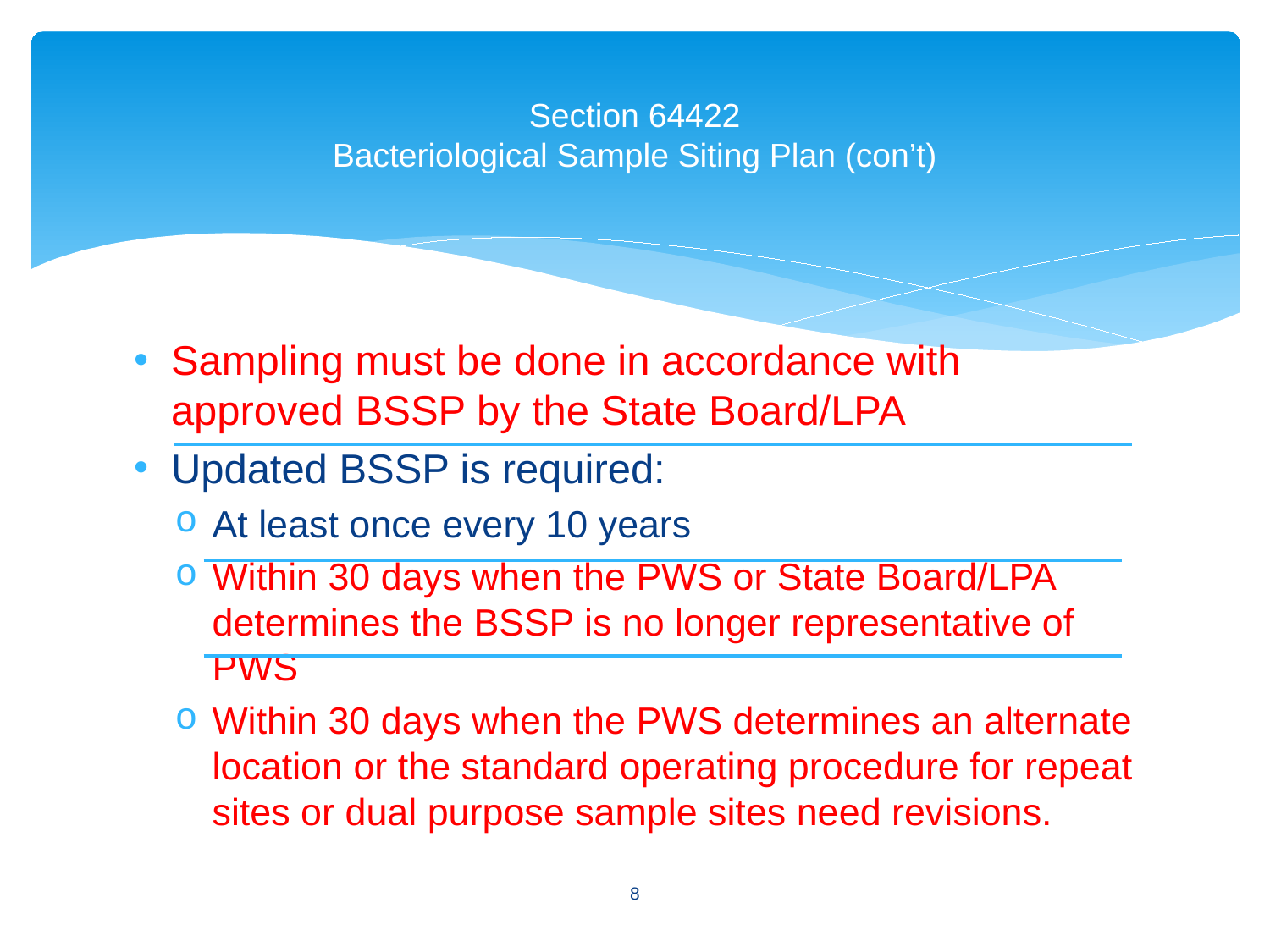

# Section 64422 Bacteriological Sample Siting Plan (con’t)
Sampling must be done in accordance with approved BSSP by the State Board/LPA
Updated BSSP is required:
At least once every 10 years
Within 30 days when the PWS or State Board/LPA determines the BSSP is no longer representative of PWS
Within 30 days when the PWS determines an alternate location or the standard operating procedure for repeat sites or dual purpose sample sites need revisions.

8